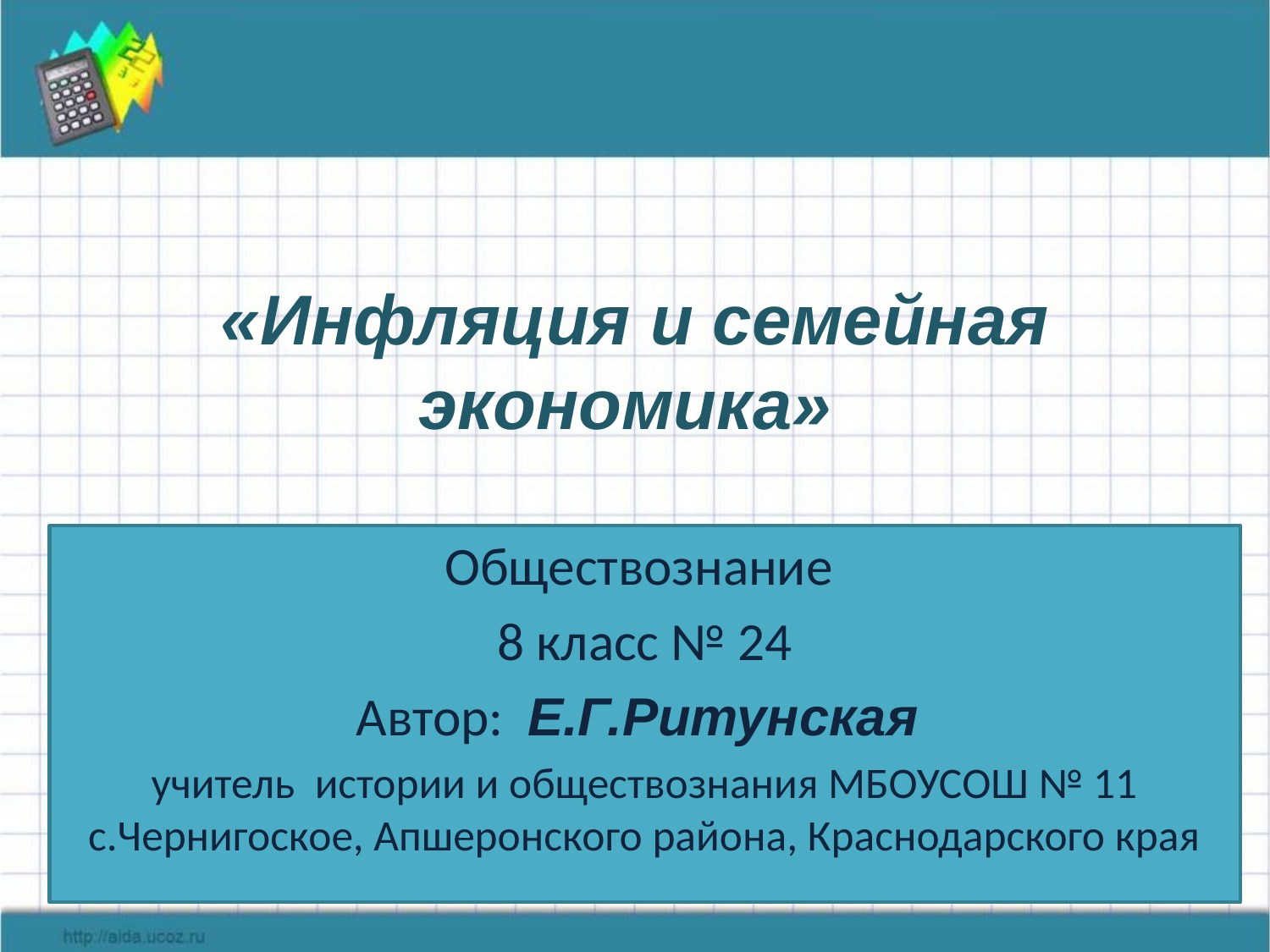

# «Инфляция и семейная экономика»
Обществознание
8 класс № 24
Автор:  Е.Г.Ритунская
учитель  истории и обществознания МБОУСОШ № 11 с.Чернигоское, Апшеронского района, Краснодарского края